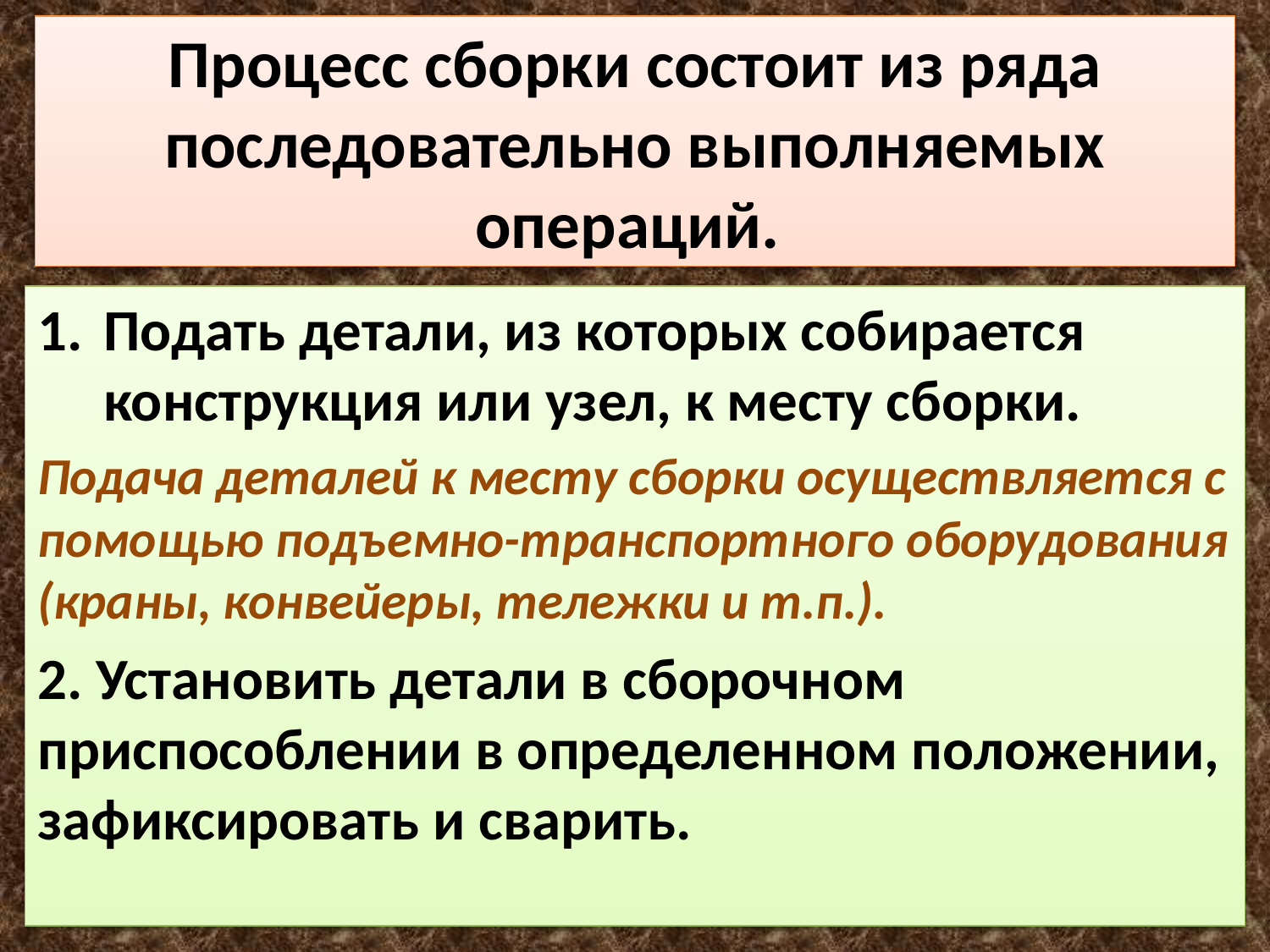

# Процесс сборки состоит из ряда последовательно выполняемых операций.
Подать детали, из которых собирается конструкция или узел, к месту сборки.
Подача деталей к месту сборки осуществляется с помощью подъемно-транспортного оборудования (краны, конвейеры, тележки и т.п.).
2. Установить детали в сборочном приспособлении в определенном положении, зафиксировать и сварить.